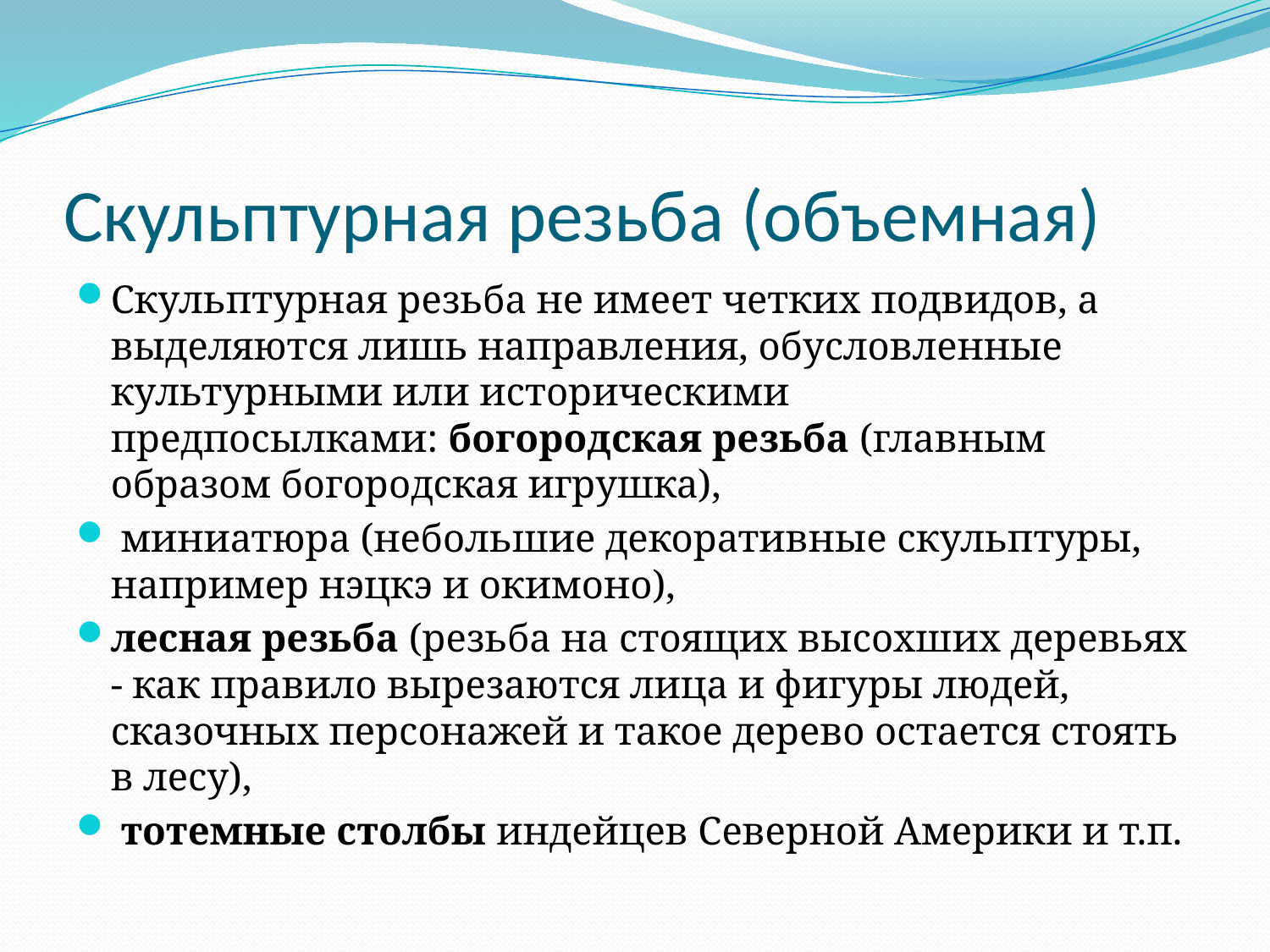

# Скульптурная резьба (объемная)
Скульптурная резьба не имеет четких подвидов, а выделяются лишь направления, обусловленные культурными или историческими предпосылками: богородская резьба (главным образом богородская игрушка),
 миниатюра (небольшие декоративные скульптуры, например нэцкэ и окимоно),
лесная резьба (резьба на стоящих высохших деревьях - как правило вырезаются лица и фигуры людей, сказочных персонажей и такое дерево остается стоять в лесу),
 тотемные столбы индейцев Северной Америки и т.п.